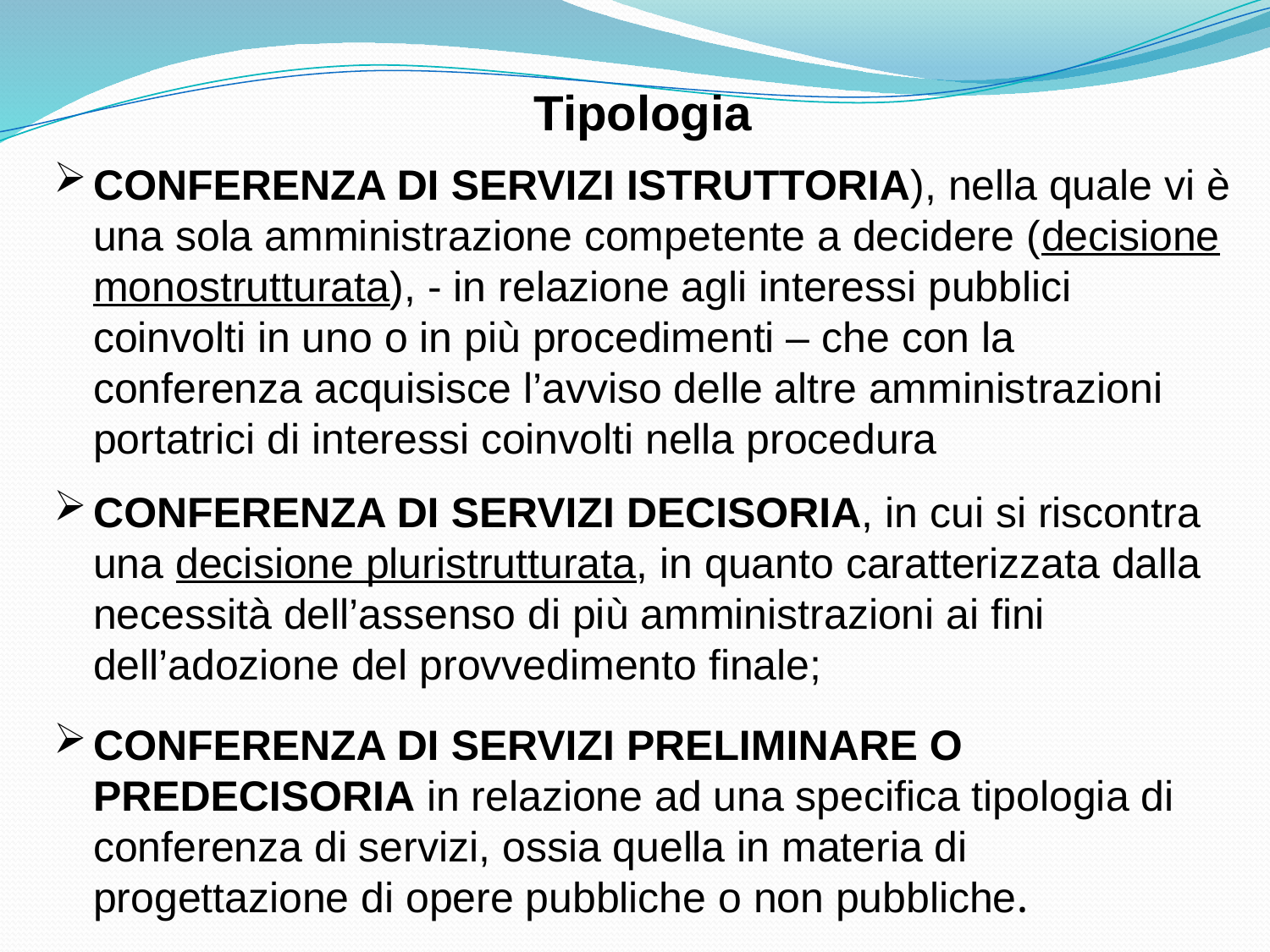

Tipologia

CONFERENZA DI SERVIZI ISTRUTTORIA), nella quale vi è una sola amministrazione competente a decidere (decisione monostrutturata), - in relazione agli interessi pubblici coinvolti in uno o in più procedimenti – che con la conferenza acquisisce l’avviso delle altre amministrazioni portatrici di interessi coinvolti nella procedura

CONFERENZA DI SERVIZI DECISORIA, in cui si riscontra una decisione pluristrutturata, in quanto caratterizzata dalla necessità dell’assenso di più amministrazioni ai fini dell’adozione del provvedimento finale;

CONFERENZA DI SERVIZI PRELIMINARE O PREDECISORIA in relazione ad una specifica tipologia di conferenza di servizi, ossia quella in materia di progettazione di opere pubbliche o non pubbliche.